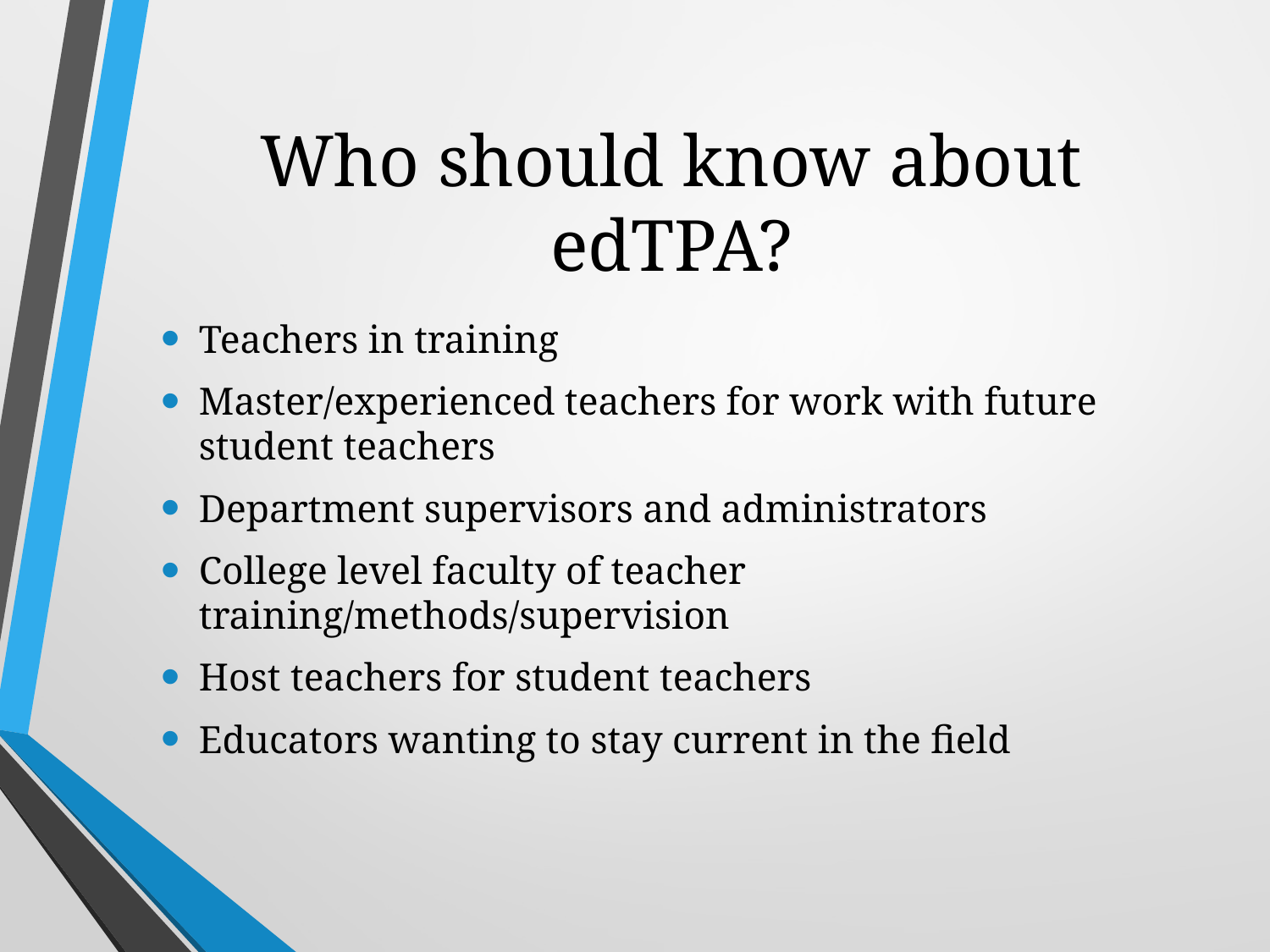

# Who should know about edTPA?
Teachers in training
Master/experienced teachers for work with future student teachers
Department supervisors and administrators
College level faculty of teacher training/methods/supervision
Host teachers for student teachers
Educators wanting to stay current in the field